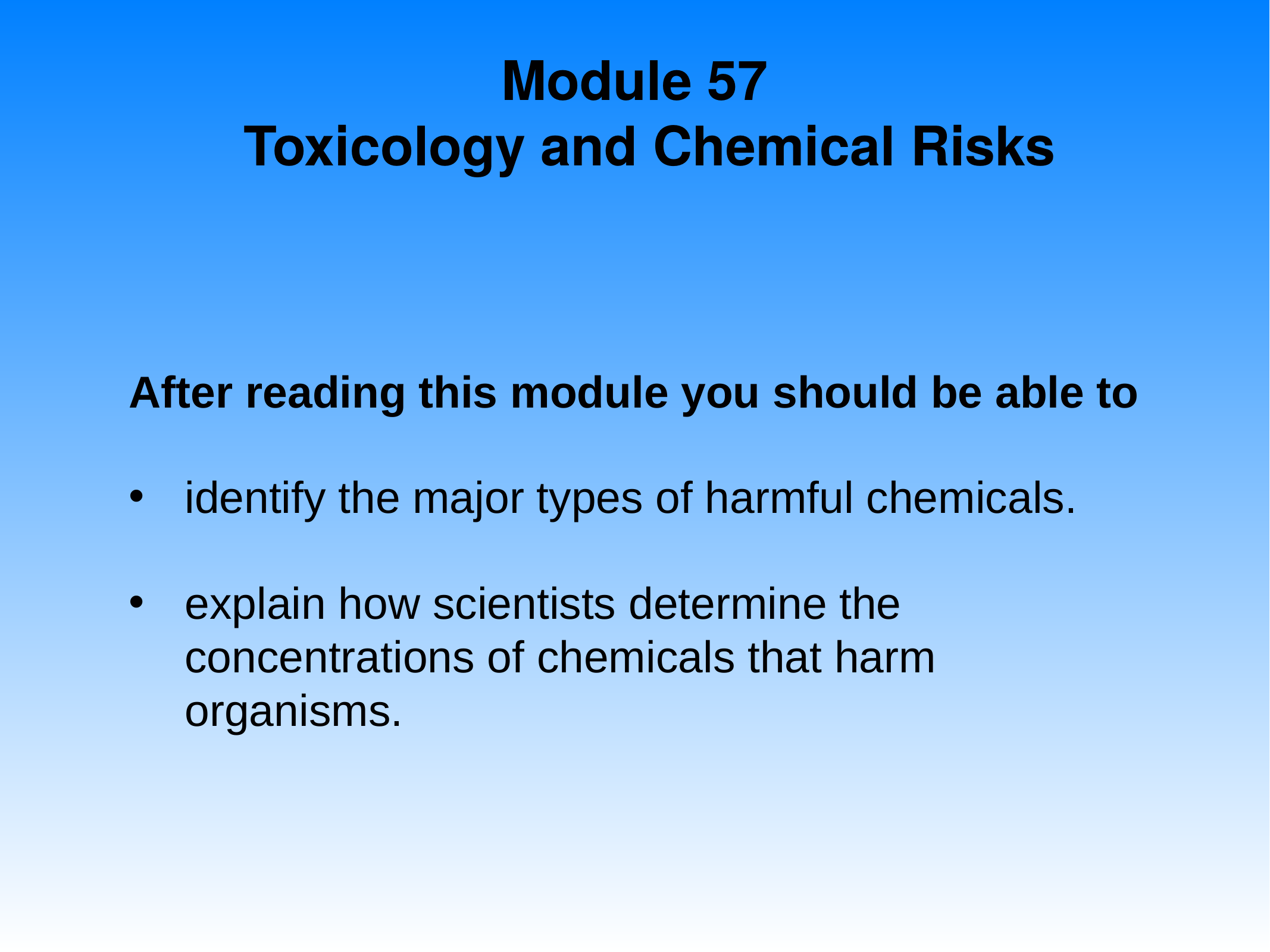

# Module 57 Toxicology and Chemical Risks
After reading this module you should be able to
identify the major types of harmful chemicals.
explain how scientists determine the concentrations of chemicals that harm organisms.